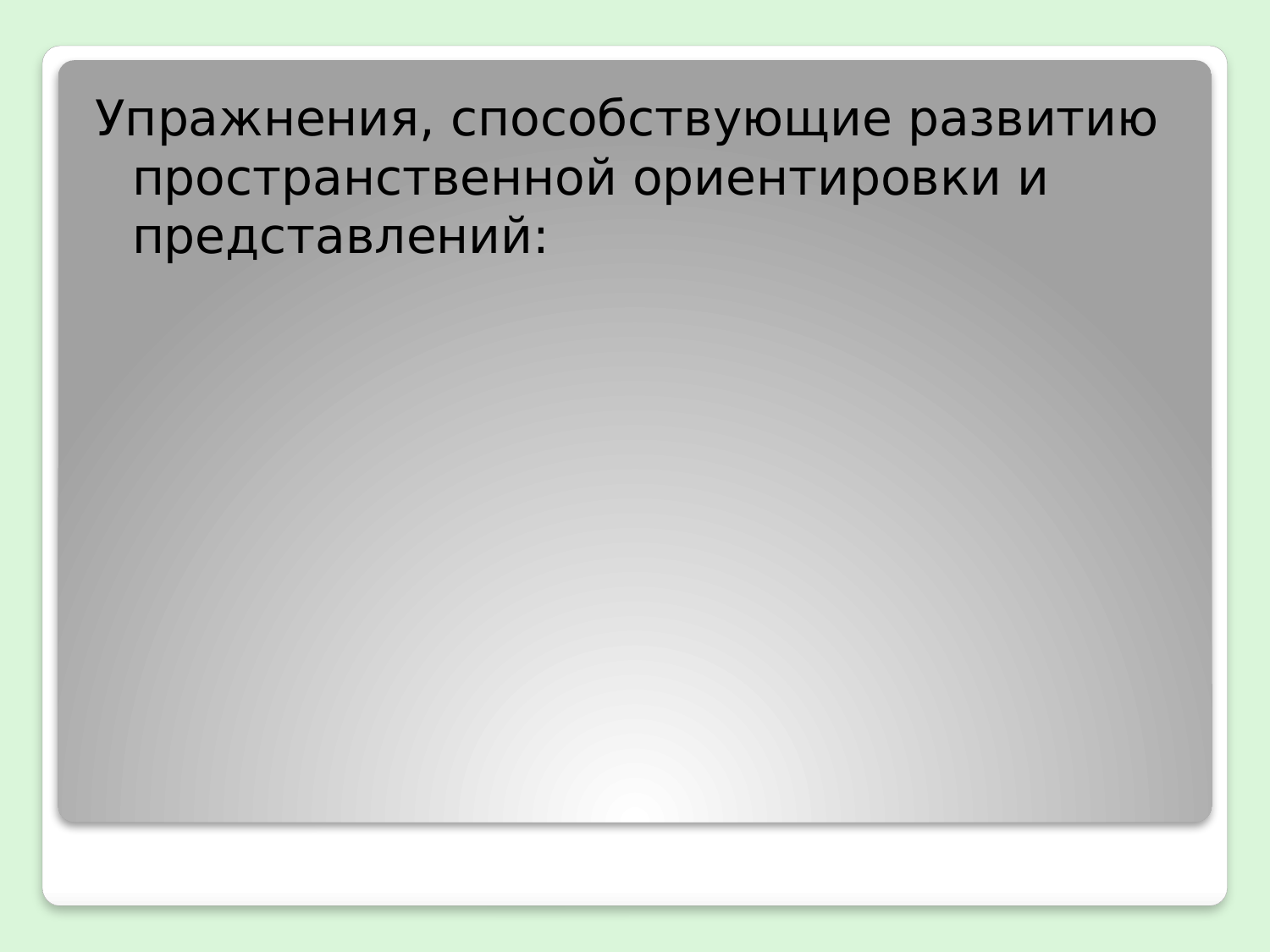

Упражнения, способствующие развитию пространственной ориентировки и представлений:
#